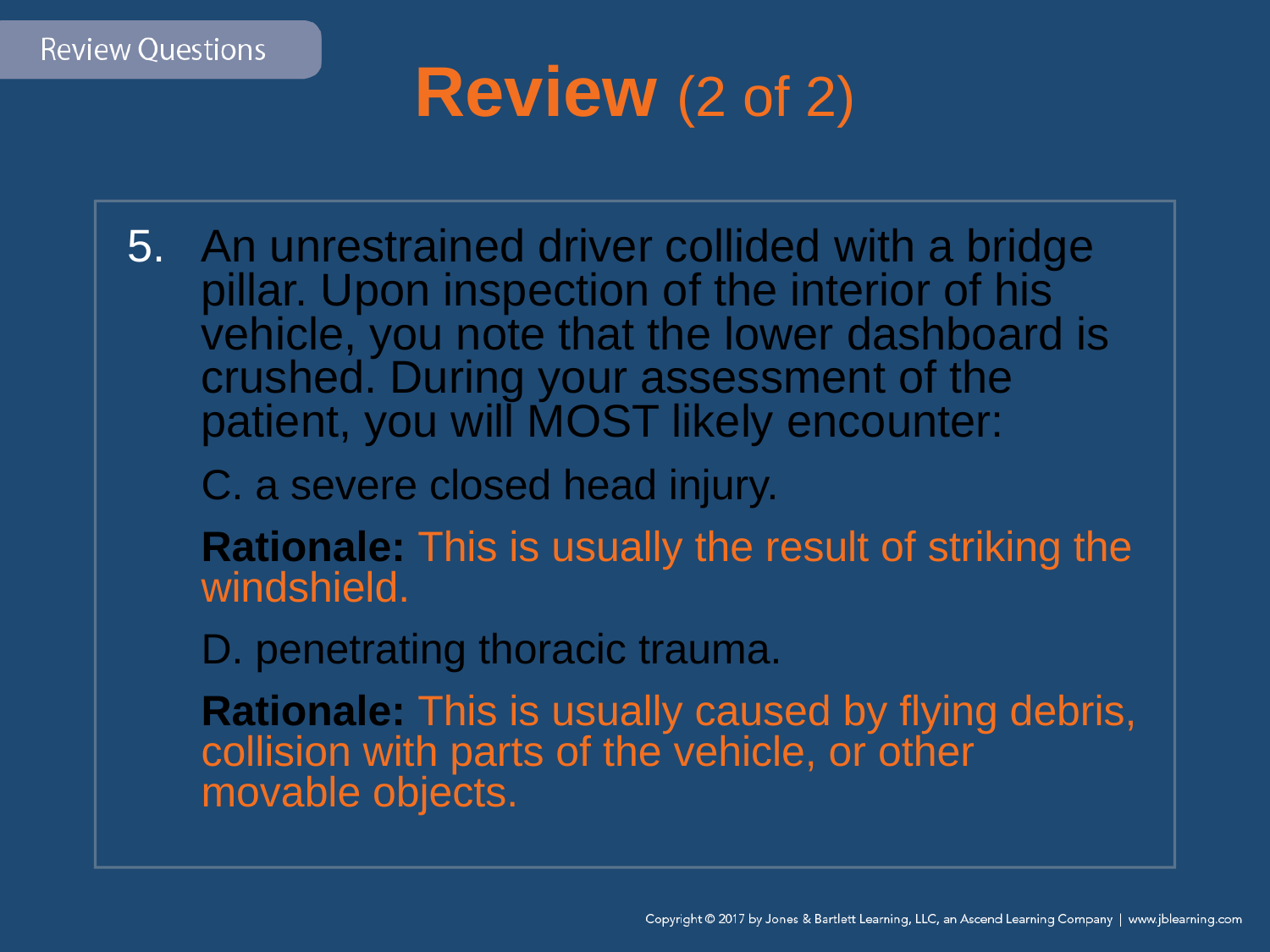

# Review (2 of 2)
An unrestrained driver collided with a bridge pillar. Upon inspection of the interior of his vehicle, you note that the lower dashboard is crushed. During your assessment of the patient, you will MOST likely encounter:
	C. a severe closed head injury.
	Rationale: This is usually the result of striking the windshield.
	D. penetrating thoracic trauma.
	Rationale: This is usually caused by flying debris, collision with parts of the vehicle, or other movable objects.